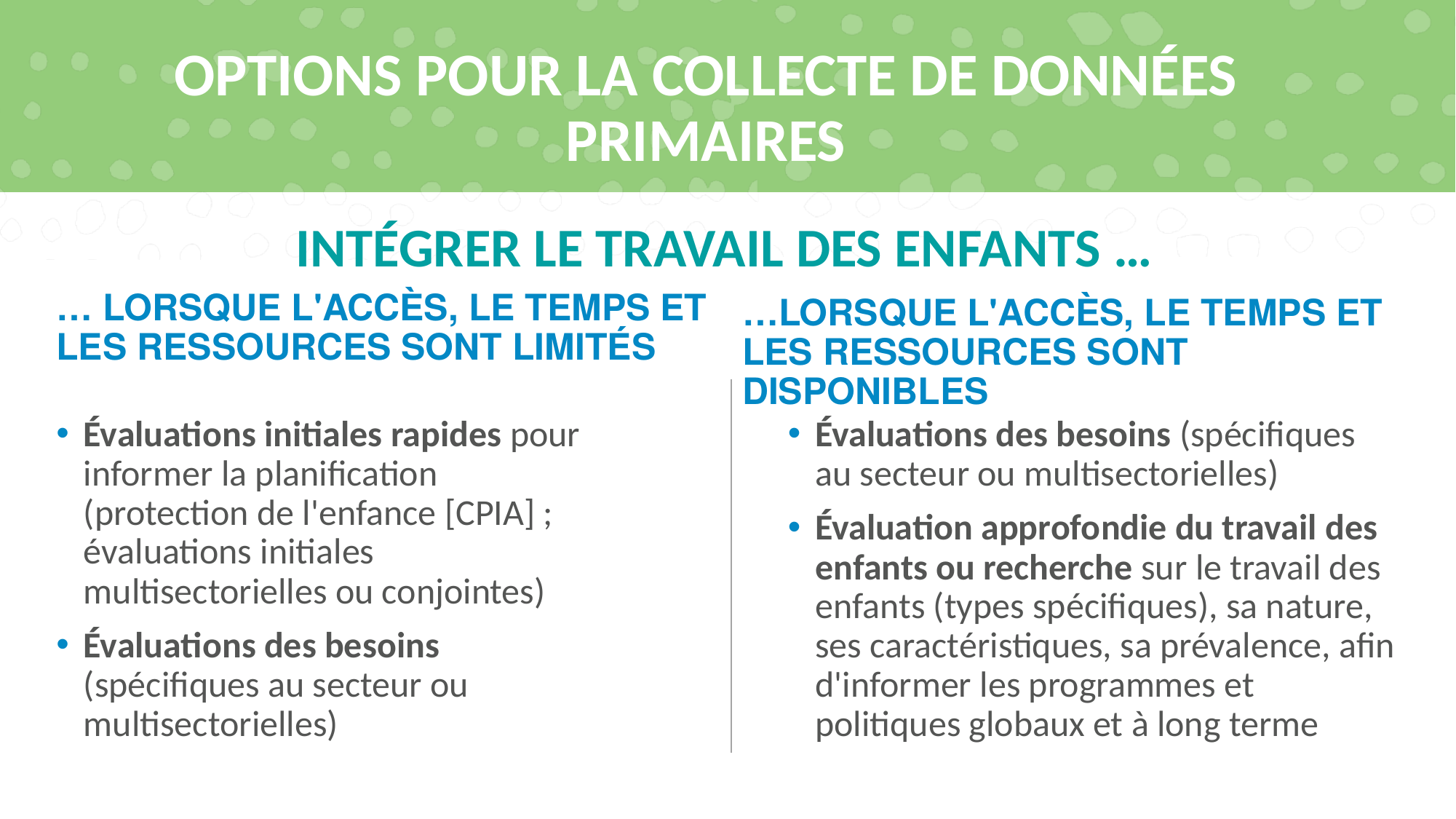

# OPTIONS POUR LA COLLECTE DE DONNÉES PRIMAIRES
INTÉGRER LE TRAVAIL DES ENFANTS …
… LORSQUE L'ACCÈS, LE TEMPS ET LES RESSOURCES SONT LIMITÉS
…LORSQUE L'ACCÈS, LE TEMPS ET LES RESSOURCES SONT DISPONIBLES
Évaluations initiales rapides pour informer la planification (protection de l'enfance [CPIA] ; évaluations initiales multisectorielles ou conjointes)
Évaluations des besoins (spécifiques au secteur ou multisectorielles)

Évaluations des besoins (spécifiques au secteur ou multisectorielles)
Évaluation approfondie du travail des enfants ou recherche sur le travail des enfants (types spécifiques), sa nature, ses caractéristiques, sa prévalence, afin d'informer les programmes et politiques globaux et à long terme